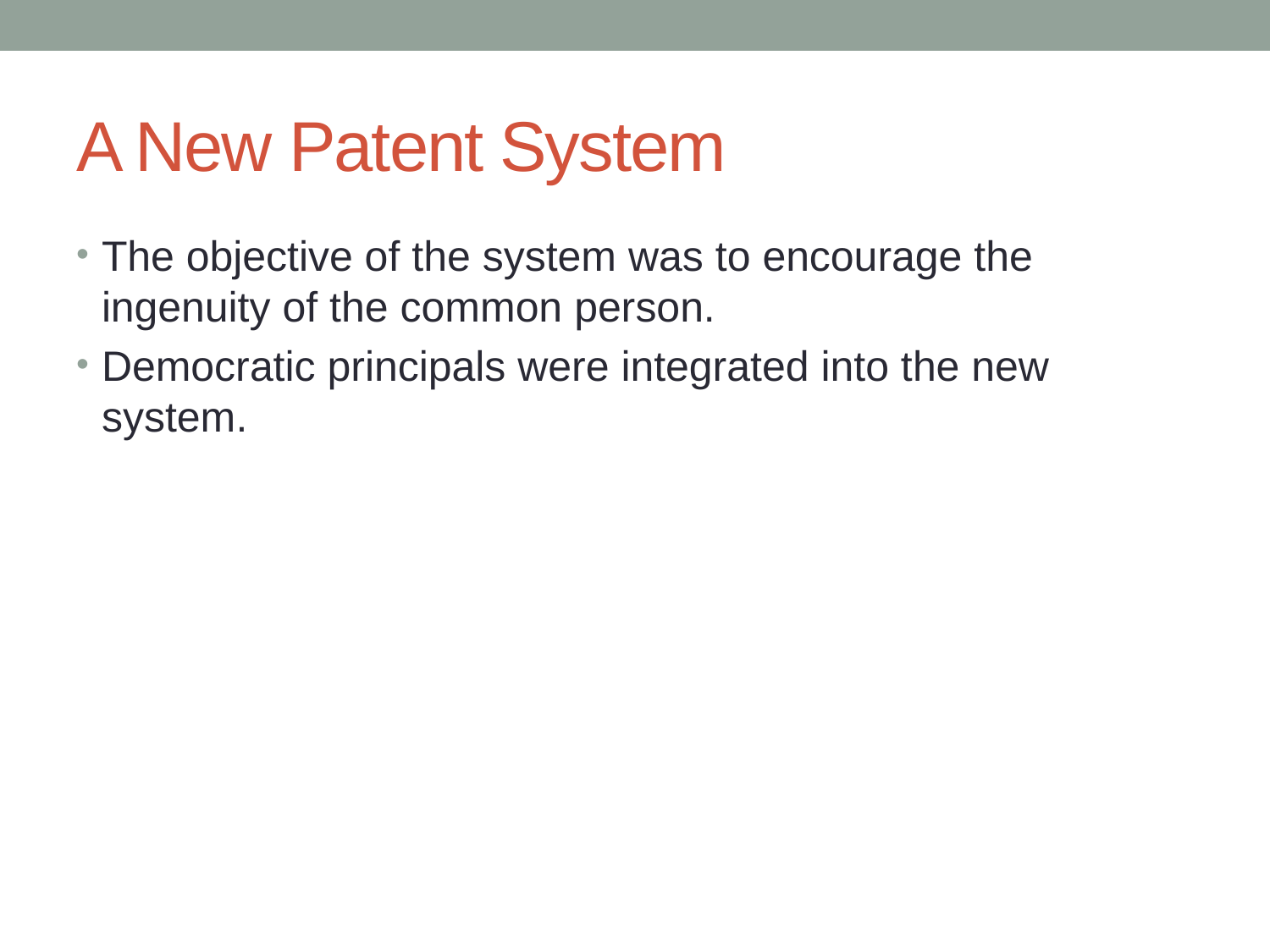

# A New Patent System
The objective of the system was to encourage the ingenuity of the common person.
Democratic principals were integrated into the new system.